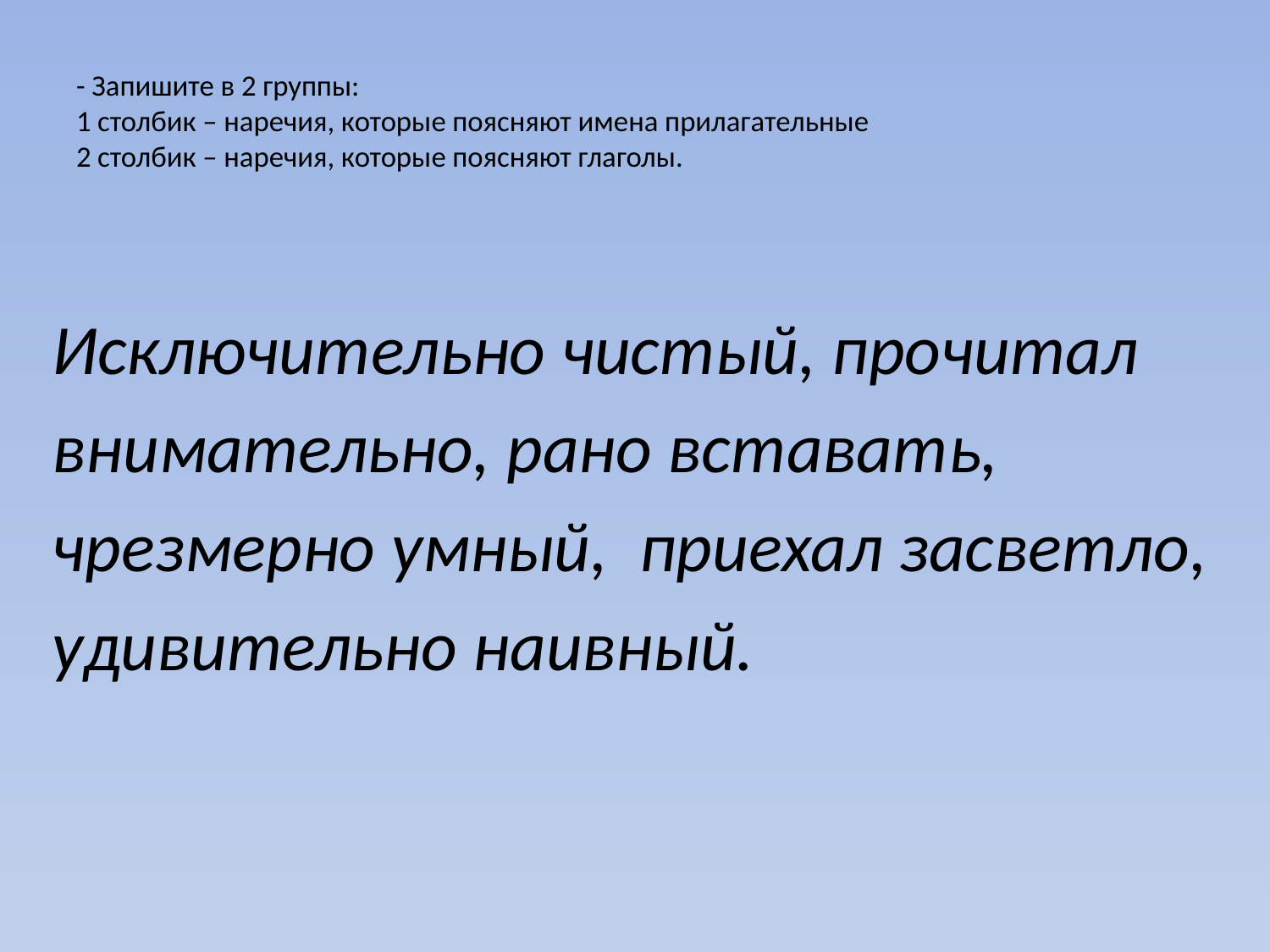

# - Запишите в 2 группы: 1 столбик – наречия, которые поясняют имена прилагательные 2 столбик – наречия, которые поясняют глаголы.
Исключительно чистый, прочитал
внимательно, рано вставать,
чрезмерно умный,  приехал засветло,
удивительно наивный.